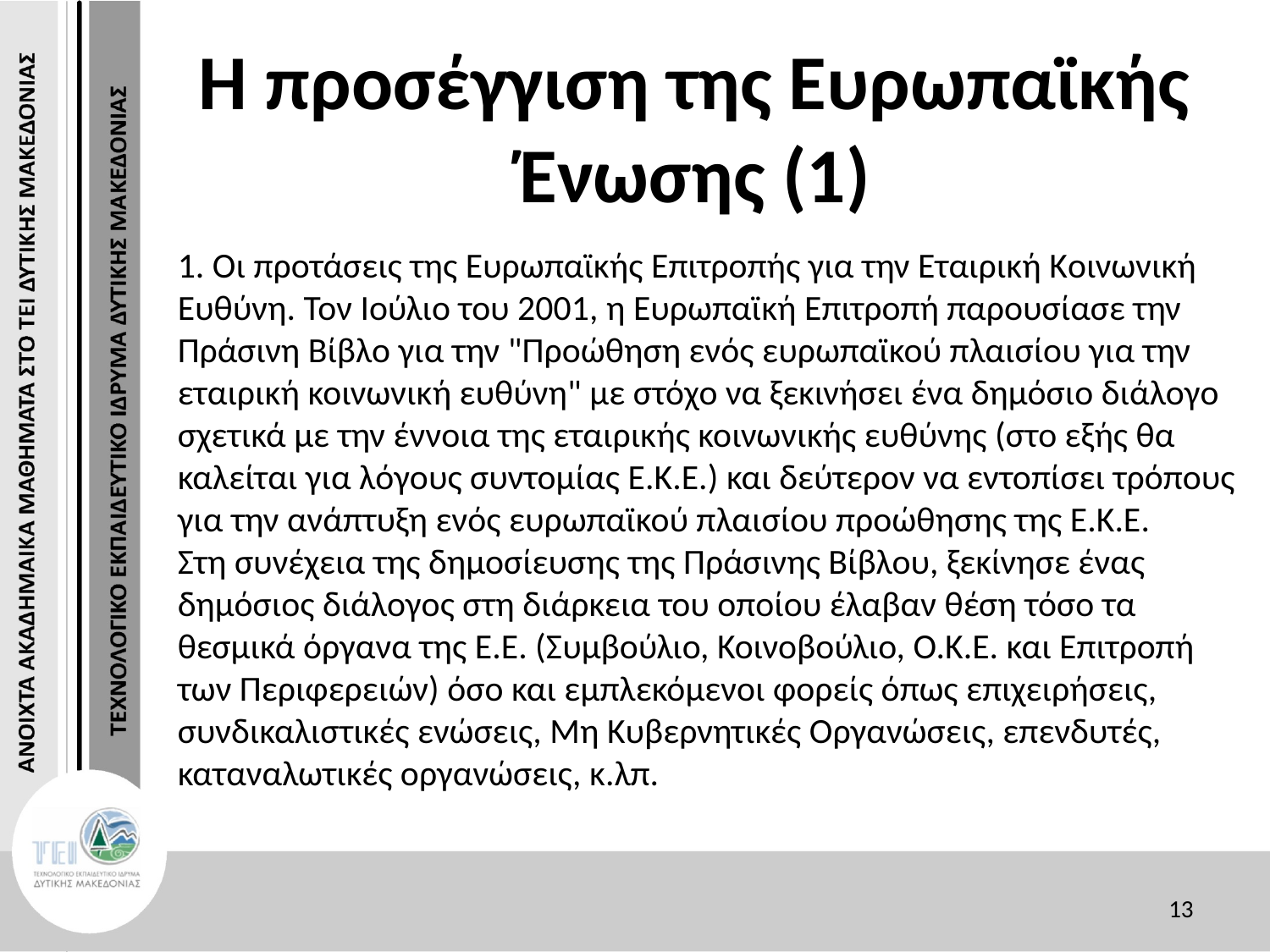

# Η προσέγγιση της Ευρωπαϊκής Ένωσης (1)
1. Οι προτάσεις της Ευρωπαϊκής Επιτροπής για την Eταιρική Kοινωνική Eυθύνη. Τον Ιούλιο του 2001, η Ευρωπαϊκή Επιτροπή παρουσίασε την Πράσινη Βίβλο για την "Προώθηση ενός ευρωπαϊκού πλαισίου για την εταιρική κοινωνική ευθύνη" με στόχο να ξεκινήσει ένα δημόσιο διάλογο σχετικά με την έννοια της εταιρικής κοινωνικής ευθύνης (στο εξής θα καλείται για λόγους συντομίας Ε.Κ.Ε.) και δεύτερον να εντοπίσει τρόπους για την ανάπτυξη ενός ευρωπαϊκού πλαισίου προώθησης της Ε.Κ.Ε.
Στη συνέχεια της δημοσίευσης της Πράσινης Βίβλου, ξεκίνησε ένας δημόσιος διάλογος στη διάρκεια του οποίου έλαβαν θέση τόσο τα θεσμικά όργανα της Ε.Ε. (Συμβούλιο, Κοινοβούλιο, Ο.Κ.Ε. και Επιτροπή των Περιφερειών) όσο και εμπλεκόμενοι φορείς όπως επιχειρήσεις, συνδικαλιστικές ενώσεις, Μη Κυβερνητικές Οργανώσεις, επενδυτές, καταναλωτικές οργανώσεις, κ.λπ.
13